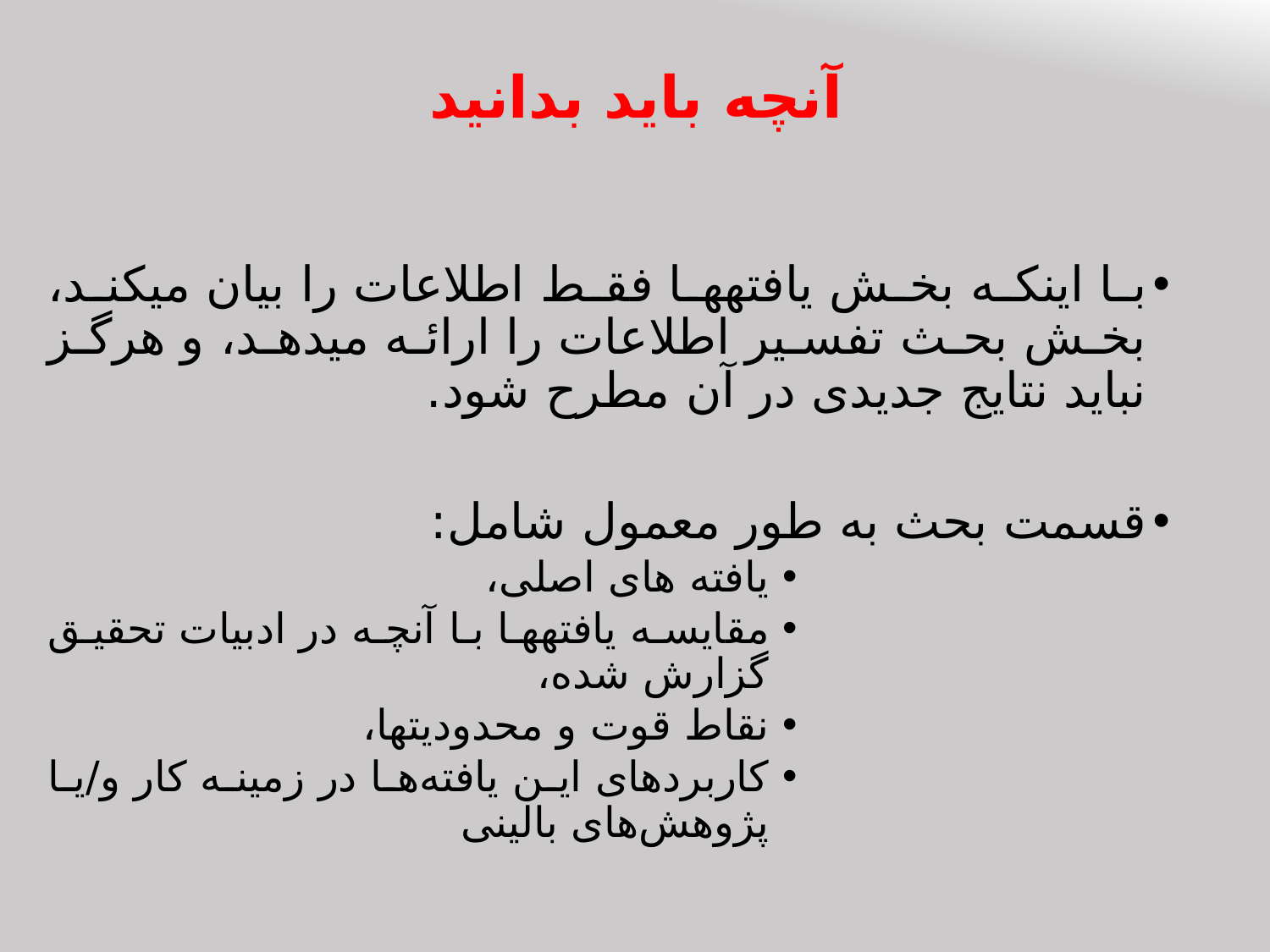

# آنچه باید بدانید
با اینکه بخش یافته‎ها فقط اطلاعات را بیان می‎کند، بخش بحث تفسیر اطلاعات را ارائه می‎دهد، و هرگز نباید نتایج جدیدی در آن مطرح شود.

قسمت بحث به طور معمول شامل:
یافته های اصلی،
مقایسه یافته‎ها با آنچه در ادبیات تحقیق گزارش شده،
نقاط قوت و محدودیت‎ها،
کاربردهای این یافته‌ها در زمینه کار و/یا پژوهش‌های بالینی